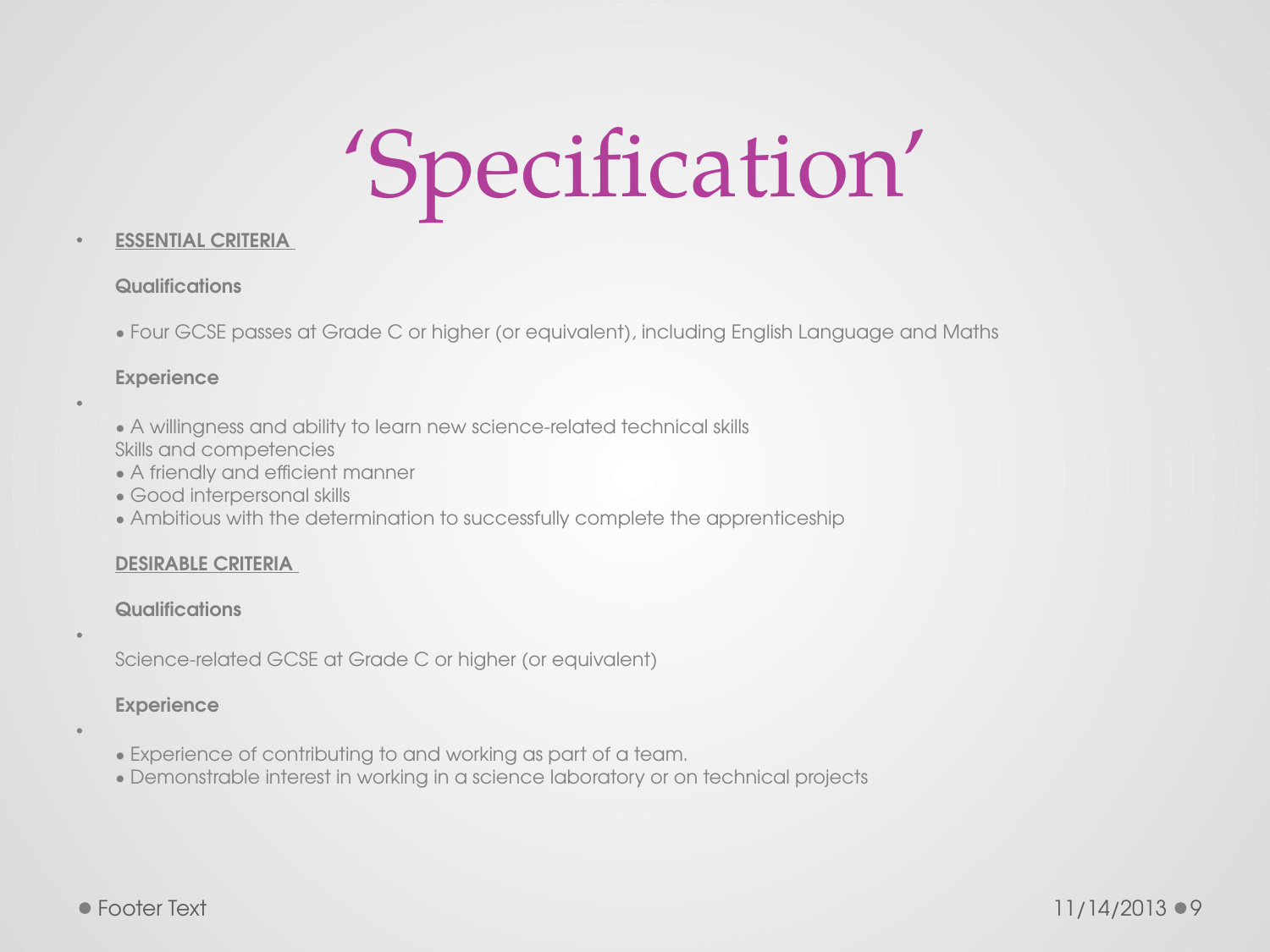

# ‘Specification’
ESSENTIAL CRITERIA
Qualifications
• Four GCSE passes at Grade C or higher (or equivalent), including English Language and Maths
Experience
• A willingness and ability to learn new science-related technical skills
Skills and competencies
• A friendly and efficient manner
• Good interpersonal skills
• Ambitious with the determination to successfully complete the apprenticeship
DESIRABLE CRITERIA
Qualifications
Science-related GCSE at Grade C or higher (or equivalent)
Experience
• Experience of contributing to and working as part of a team.
• Demonstrable interest in working in a science laboratory or on technical projects
Footer Text
11/14/2013
9